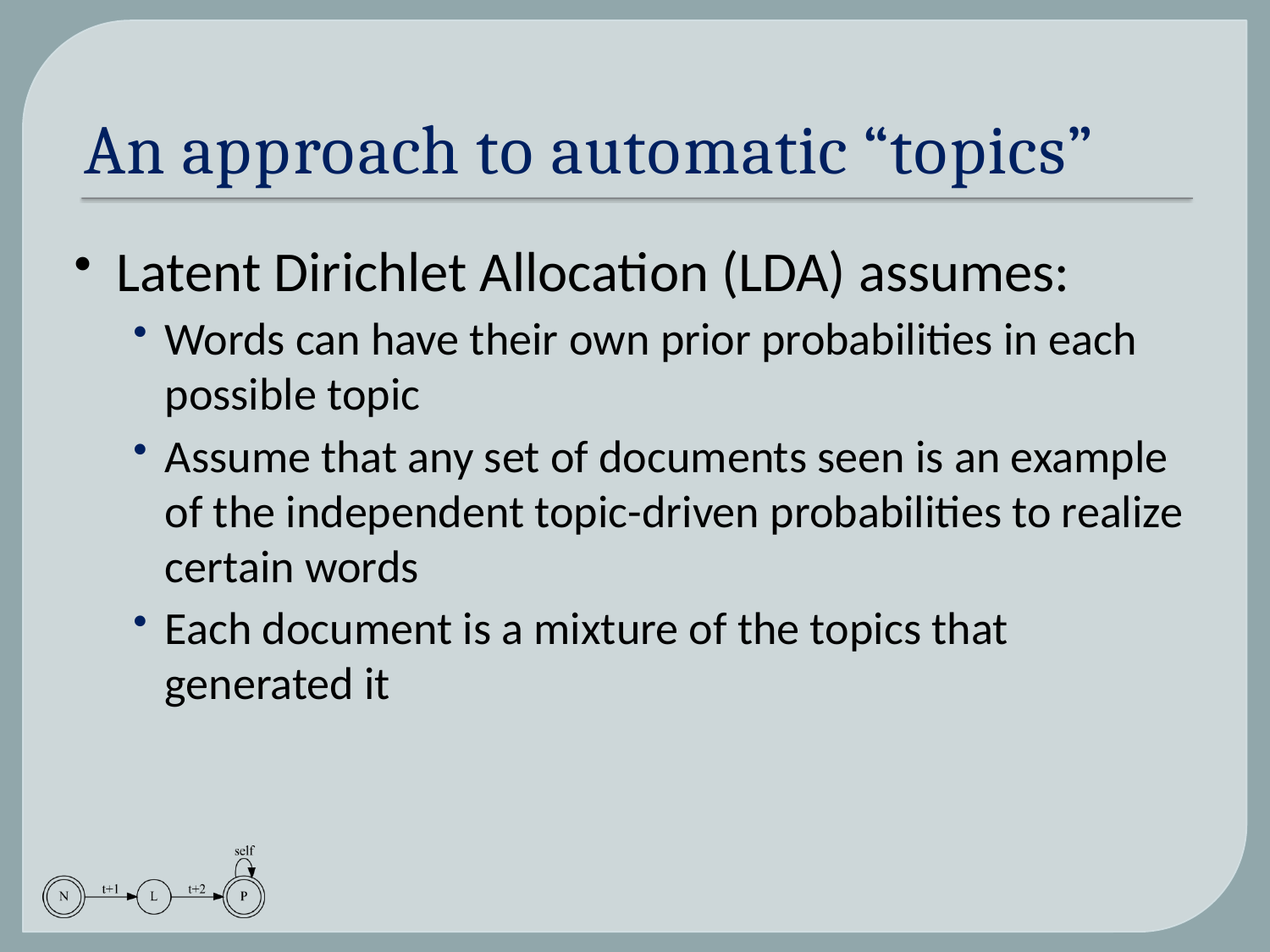

# An approach to automatic “topics”
Latent Dirichlet Allocation (LDA) assumes:
Words can have their own prior probabilities in each possible topic
Assume that any set of documents seen is an example of the independent topic-driven probabilities to realize certain words
Each document is a mixture of the topics that generated it